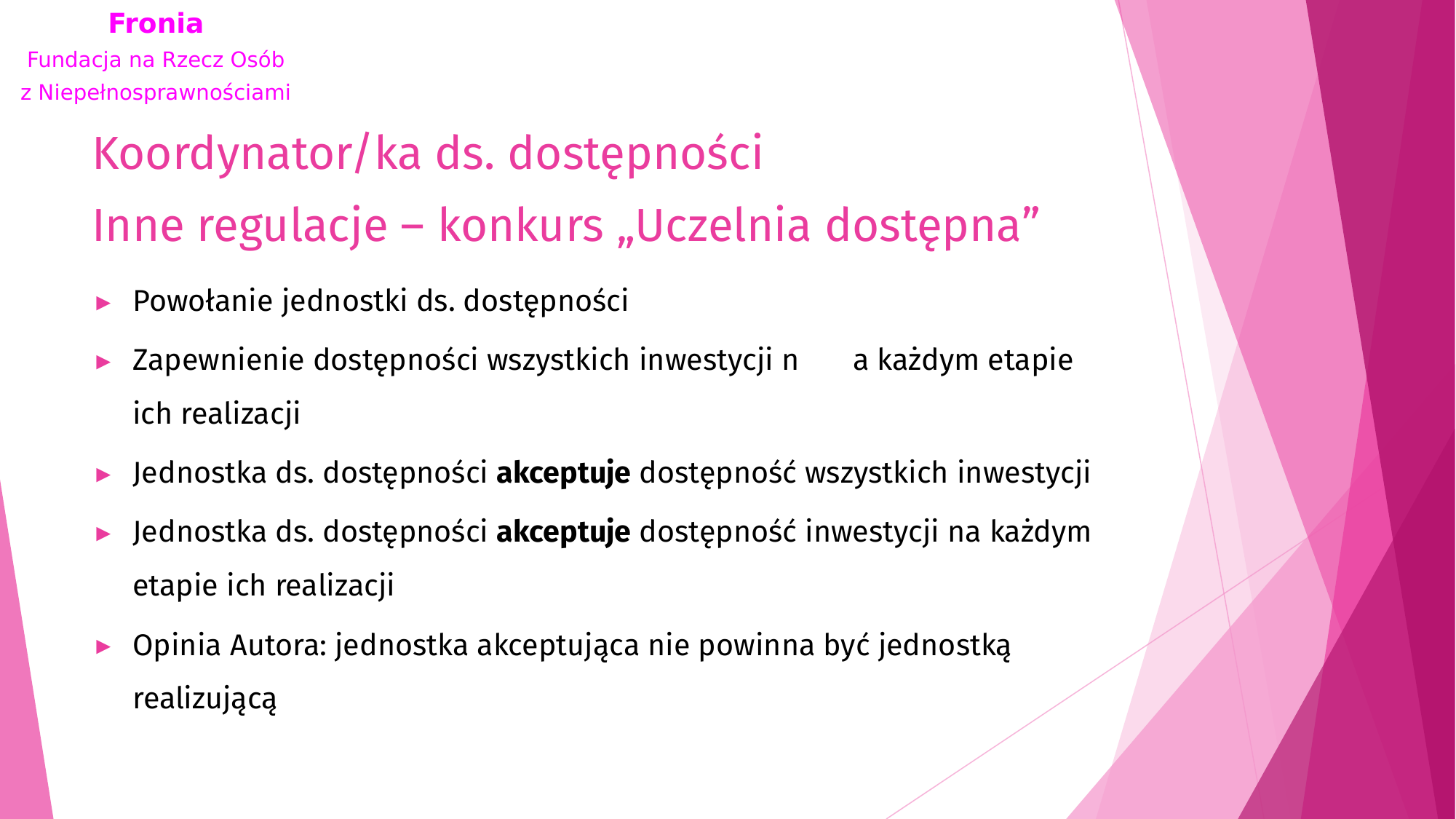

# Koordynator/ka ds. dostępności Inne regulacje – konkurs „Uczelnia dostępna”
Powołanie jednostki ds. dostępności
Zapewnienie dostępności wszystkich inwestycji n	a każdym etapie ich realizacji
Jednostka ds. dostępności akceptuje dostępność wszystkich inwestycji
Jednostka ds. dostępności akceptuje dostępność inwestycji na każdym etapie ich realizacji
Opinia Autora: jednostka akceptująca nie powinna być jednostką realizującą